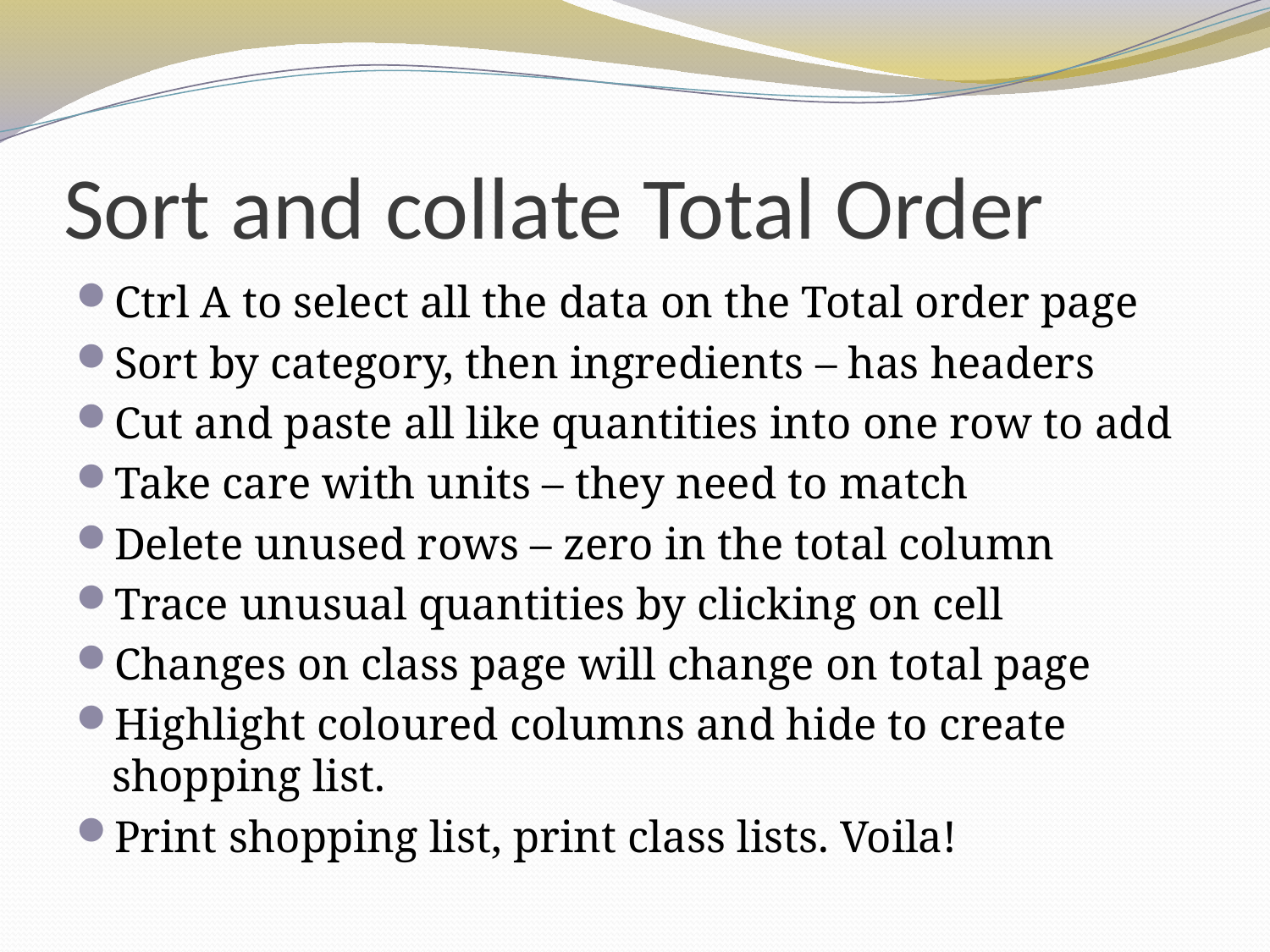

# Sort and collate Total Order
Ctrl A to select all the data on the Total order page
Sort by category, then ingredients – has headers
Cut and paste all like quantities into one row to add
Take care with units – they need to match
Delete unused rows – zero in the total column
Trace unusual quantities by clicking on cell
Changes on class page will change on total page
Highlight coloured columns and hide to create shopping list.
Print shopping list, print class lists. Voila!